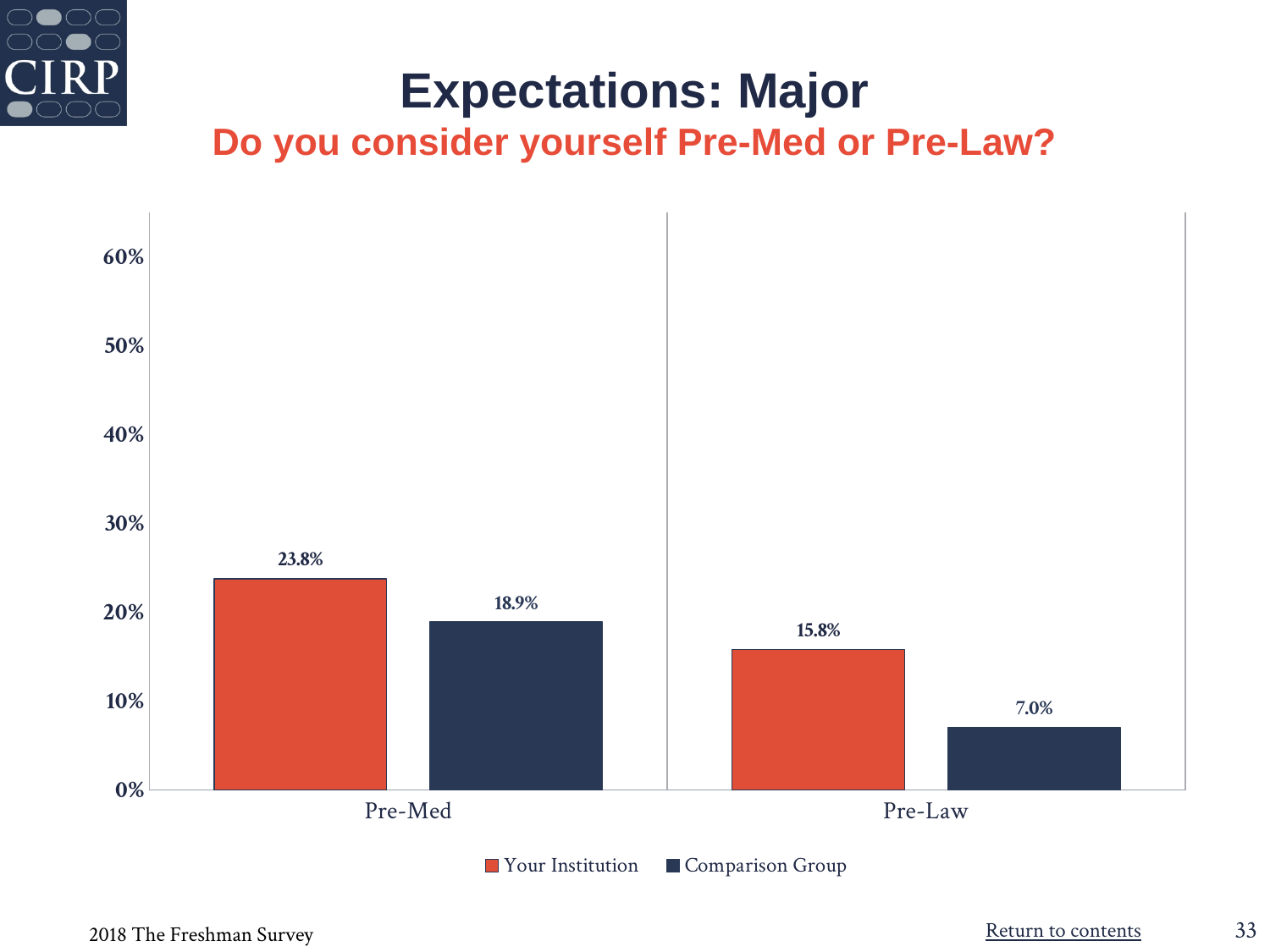

# Expectations: Major Do you consider yourself Pre-Med or Pre-Law?

### Chart

| Category | Your Institution | Comparison Group |
|---|---|---|
| Pre-Med | 0.238 | 0.189 |
| Pre-Law | 0.158 | 0.07 |
2018 The Freshman Survey
33